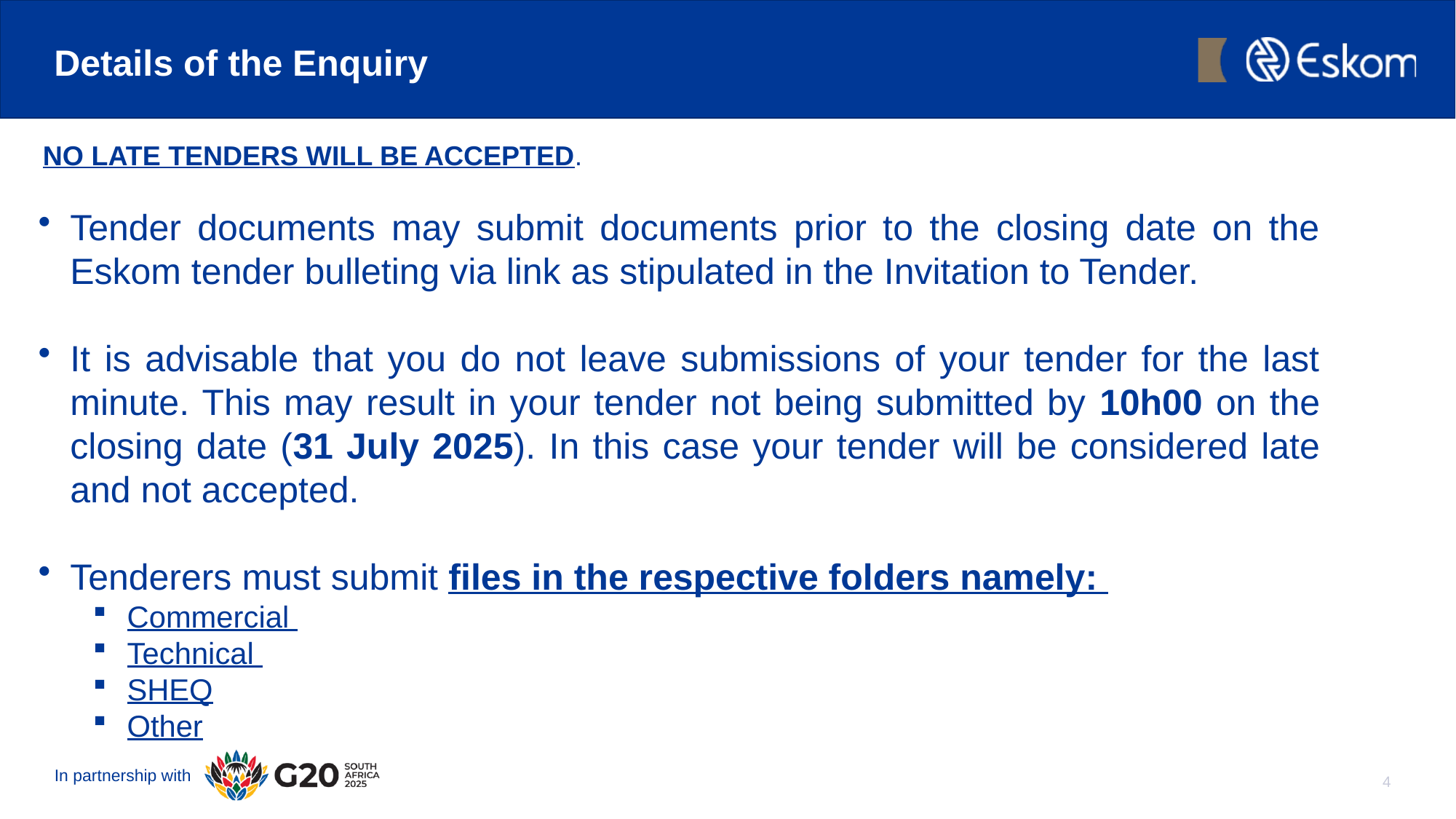

# Details of the Enquiry
NO LATE TENDERS WILL BE ACCEPTED.
Tender documents may submit documents prior to the closing date on the Eskom tender bulleting via link as stipulated in the Invitation to Tender.

It is advisable that you do not leave submissions of your tender for the last minute. This may result in your tender not being submitted by 10h00 on the closing date (31 July 2025). In this case your tender will be considered late and not accepted.

Tenderers must submit files in the respective folders namely:
Commercial
Technical
SHEQ
Other
4